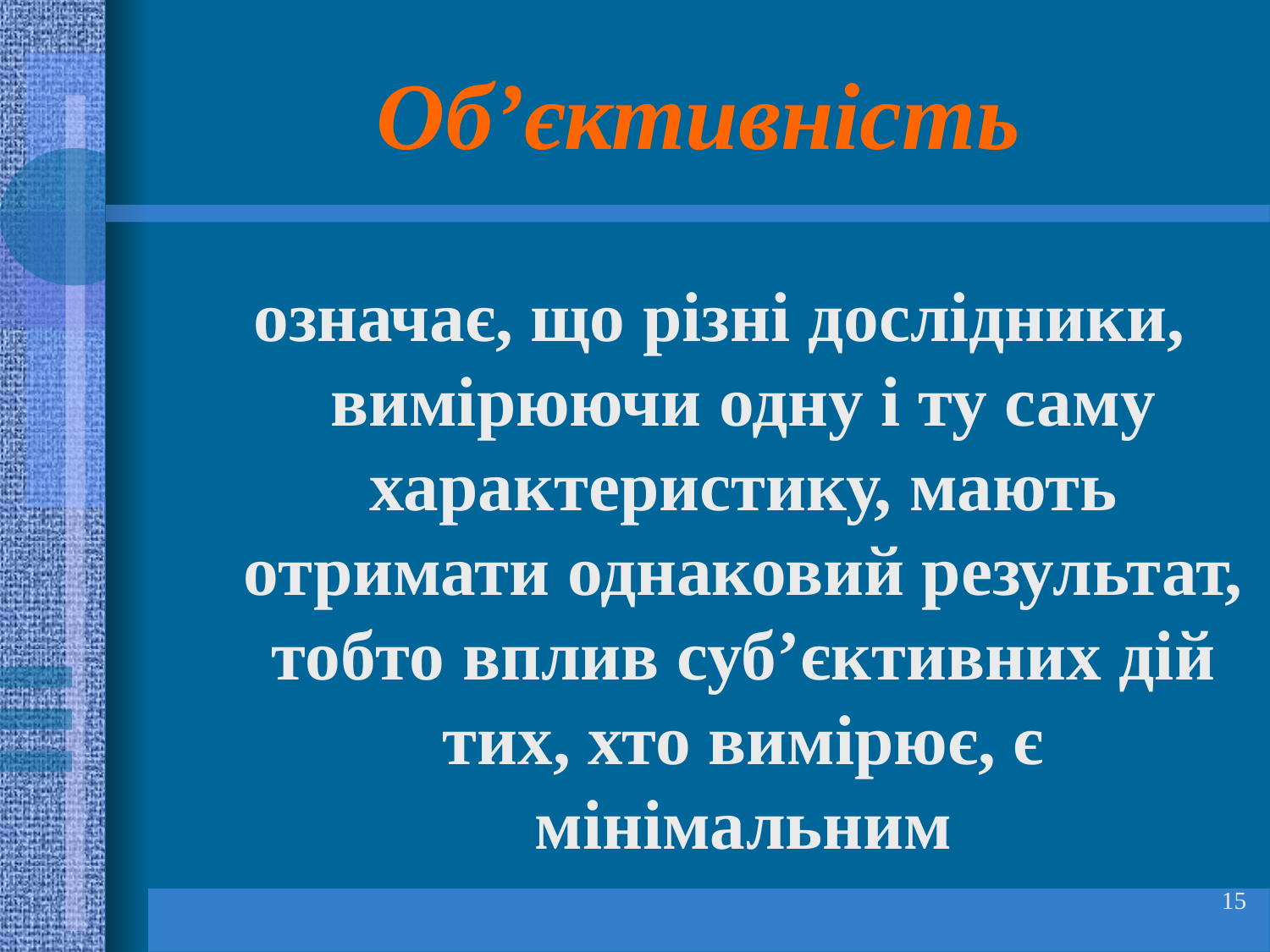

# Об’єктивність
означає, що різні дослідники, вимірюючи одну і ту саму характеристику, мають отримати однаковий результат, тобто вплив суб’єктивних дій тих, хто вимірює, є мінімальним
15